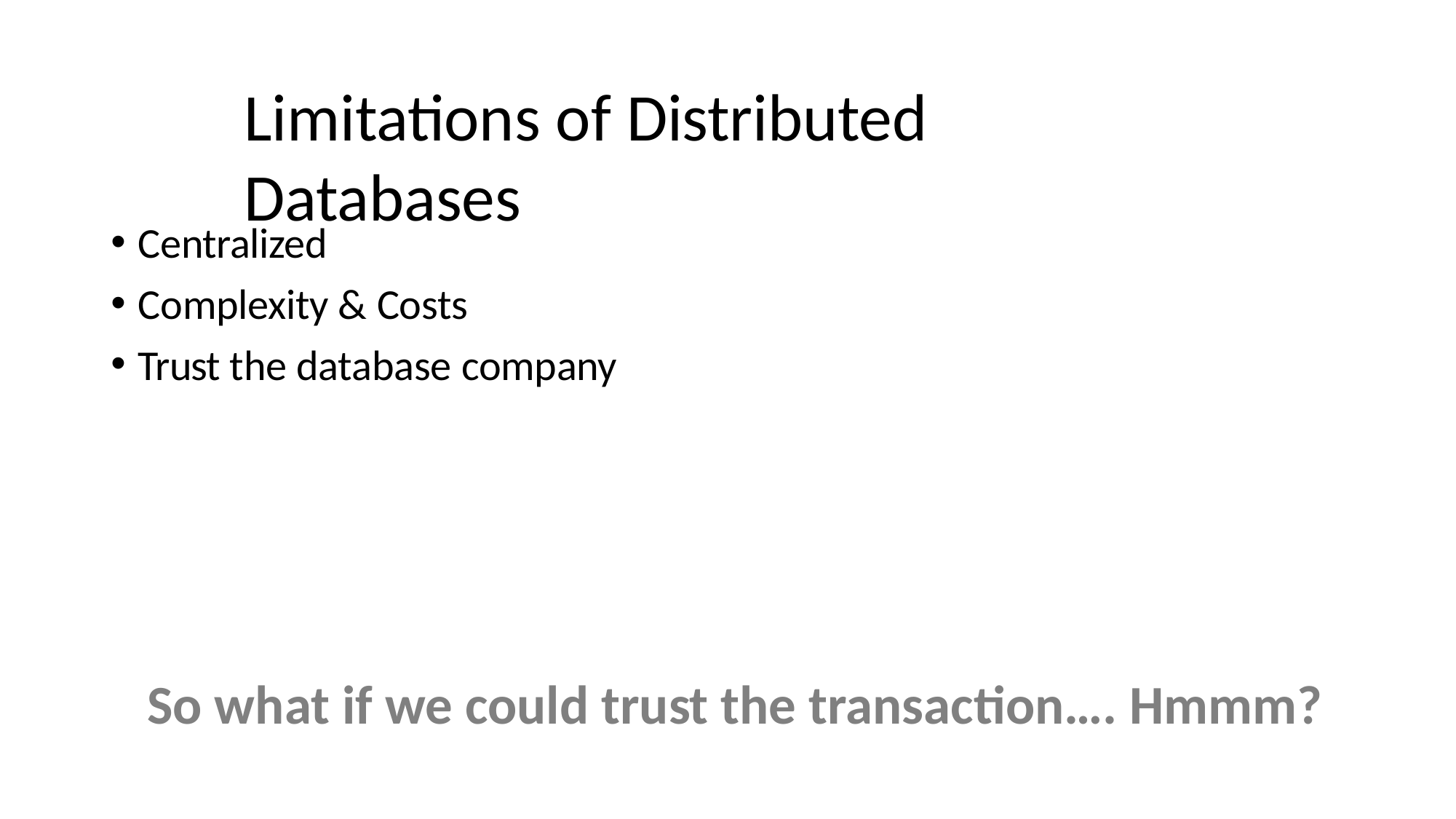

# Limitations of Distributed Databases
Centralized
Complexity & Costs
Trust the database company
So what if we could trust the transaction…. Hmmm?